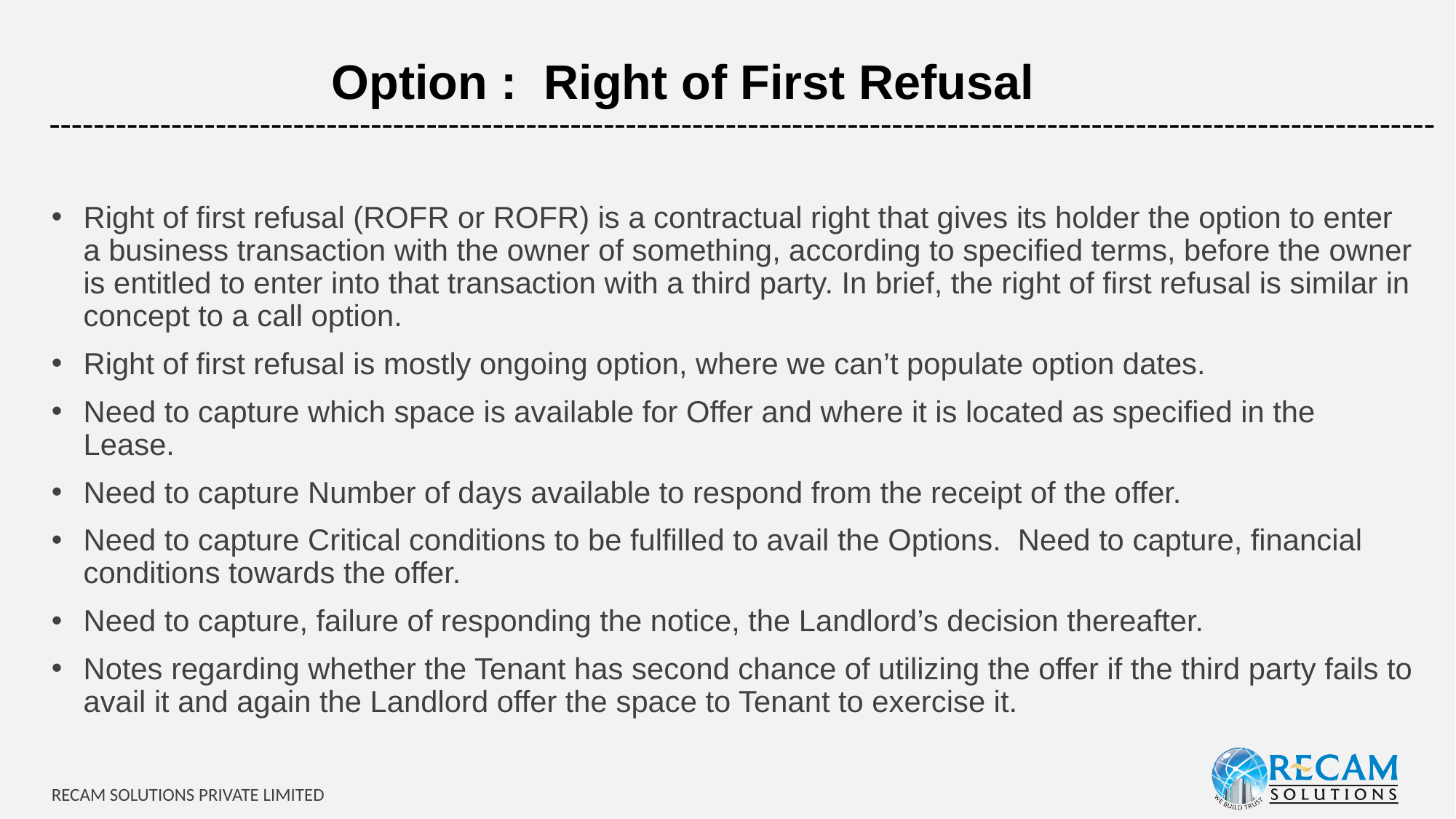

Option :  Right of First Refusal
-----------------------------------------------------------------------------------------------------------------------------

Right of first refusal (ROFR or ROFR) is a contractual right that gives its holder the option to enter a business transaction with the owner of something, according to specified terms, before the owner is entitled to enter into that transaction with a third party. In brief, the right of first refusal is similar in concept to a call option.
Right of first refusal is mostly ongoing option, where we can’t populate option dates.
Need to capture which space is available for Offer and where it is located as specified in the Lease.
Need to capture Number of days available to respond from the receipt of the offer.
Need to capture Critical conditions to be fulfilled to avail the Options.  Need to capture, financial conditions towards the offer.
Need to capture, failure of responding the notice, the Landlord’s decision thereafter.
Notes regarding whether the Tenant has second chance of utilizing the offer if the third party fails to avail it and again the Landlord offer the space to Tenant to exercise it.

RECAM SOLUTIONS PRIVATE LIMITED